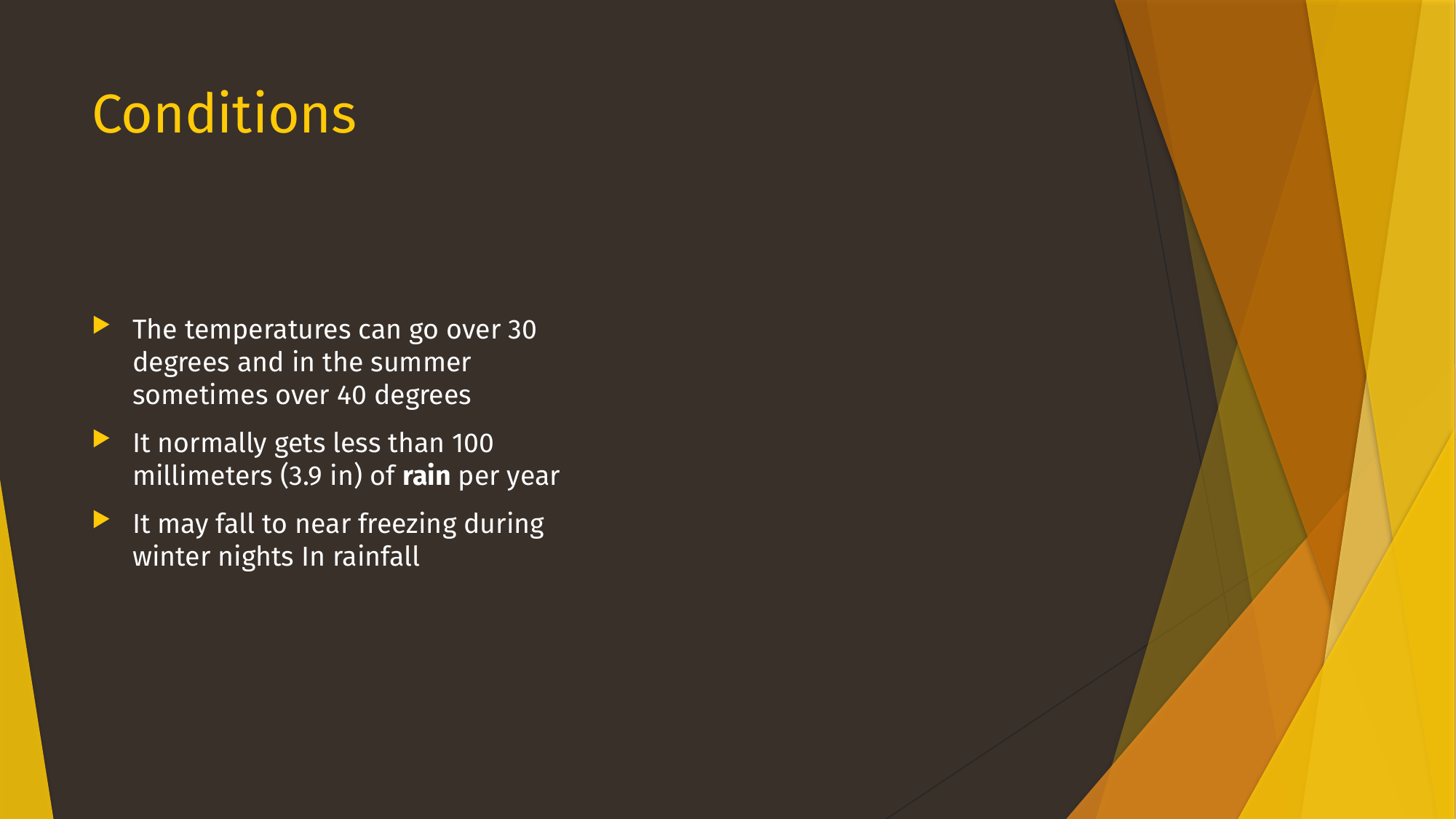

# Conditions

The temperatures can go over 30 degrees and in the summer sometimes over 40 degrees
It normally gets less than 100 millimeters (3.9 in) of rain per year
It may fall to near freezing during winter nights In rainfall